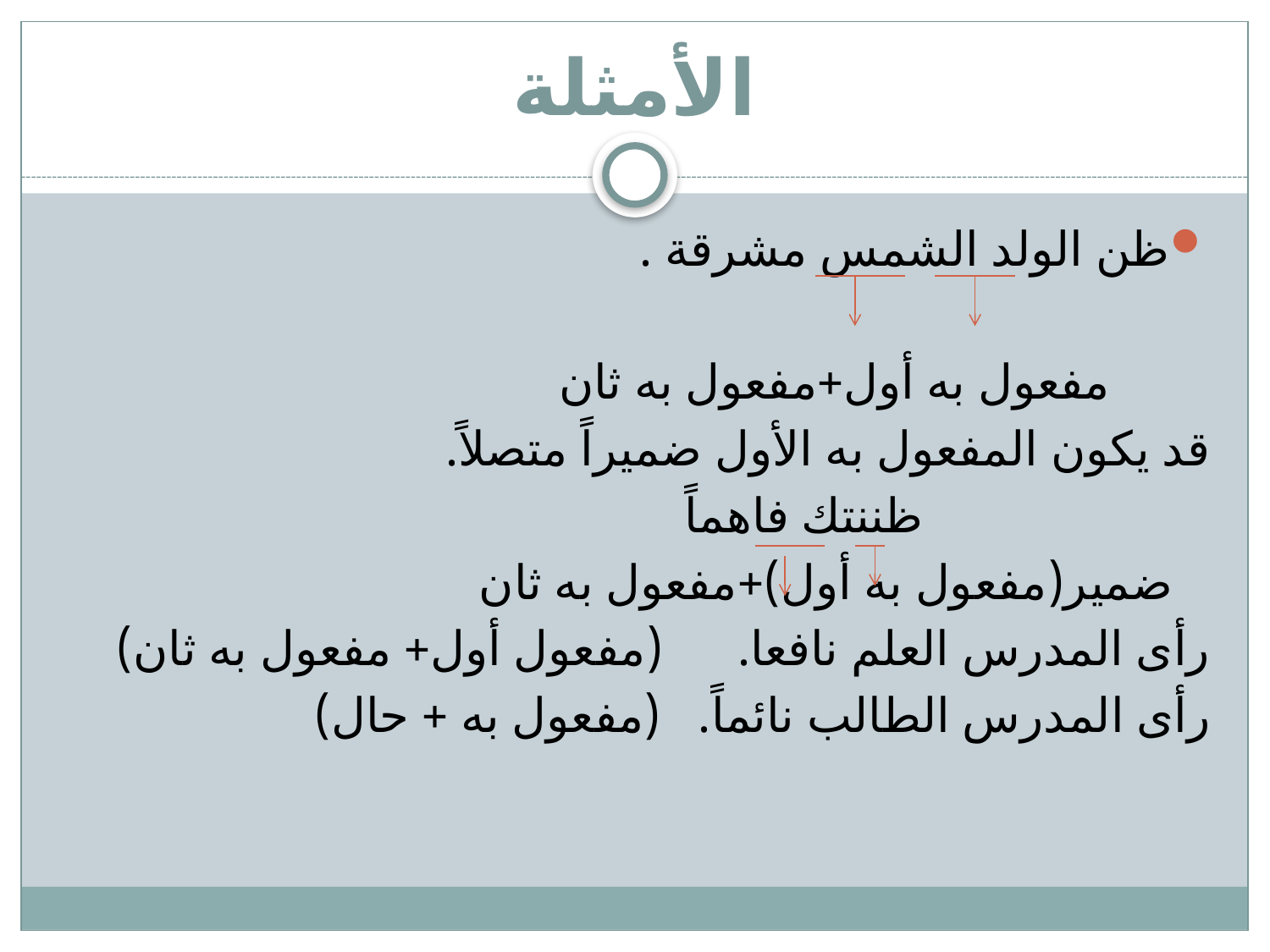

# الأمثلة
ظن الولد الشمس مشرقة .

        مفعول به أول+مفعول به ثان
قد يكون المفعول به الأول ضميراً متصلاً.
                       ظننتك فاهماً
   ضمير(مفعول به أول)+مفعول به ثان
رأى المدرس العلم نافعا.      (مفعول أول+ مفعول به ثان)
رأى المدرس الطالب نائماً.   (مفعول به + حال)